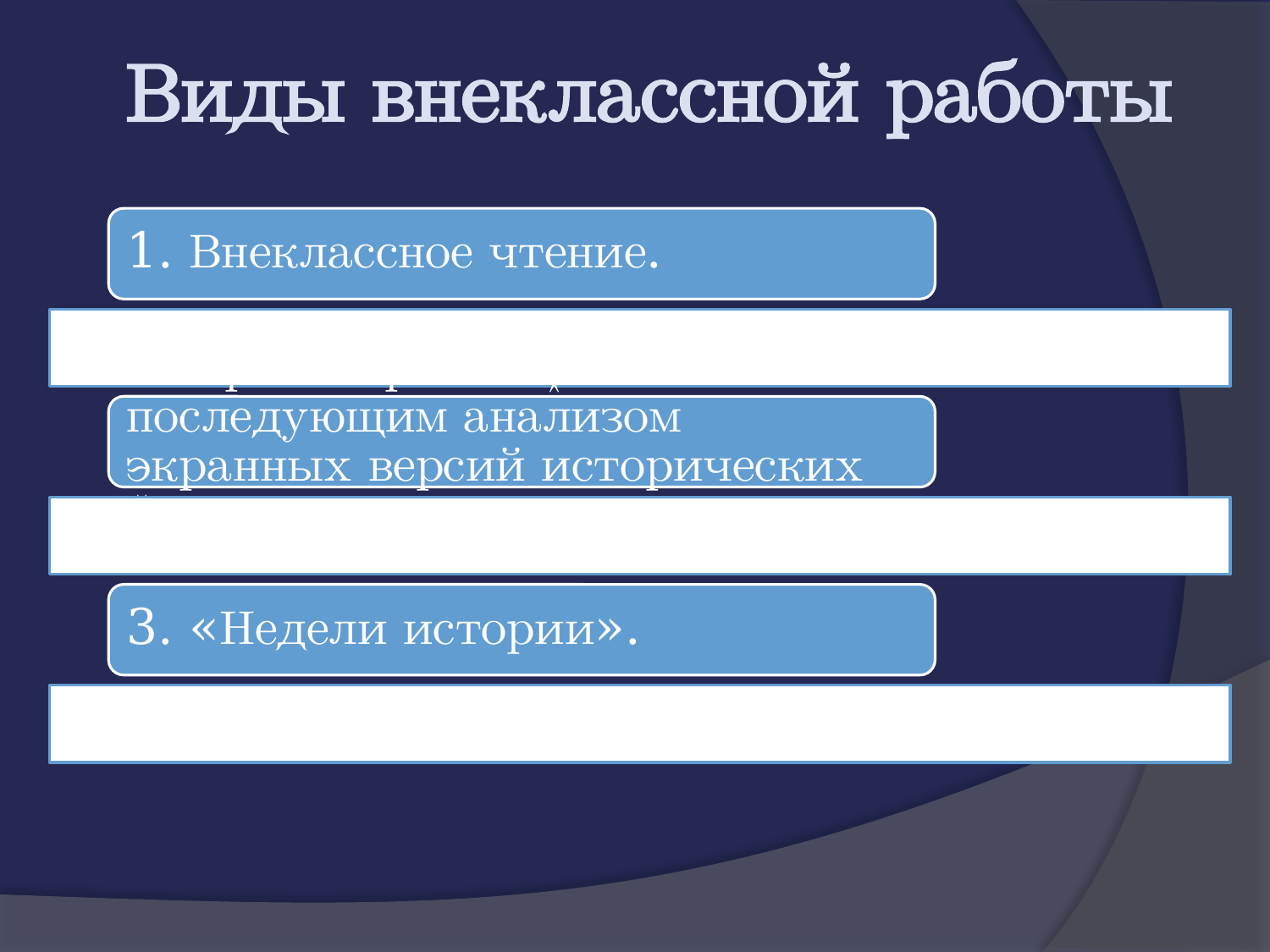

Виды внеклассной работы
1. Внеклассное чтение.
2. Просмотр кинофильмов с последующим анализом экранных версий исторических фактов.
3. «Недели истории».